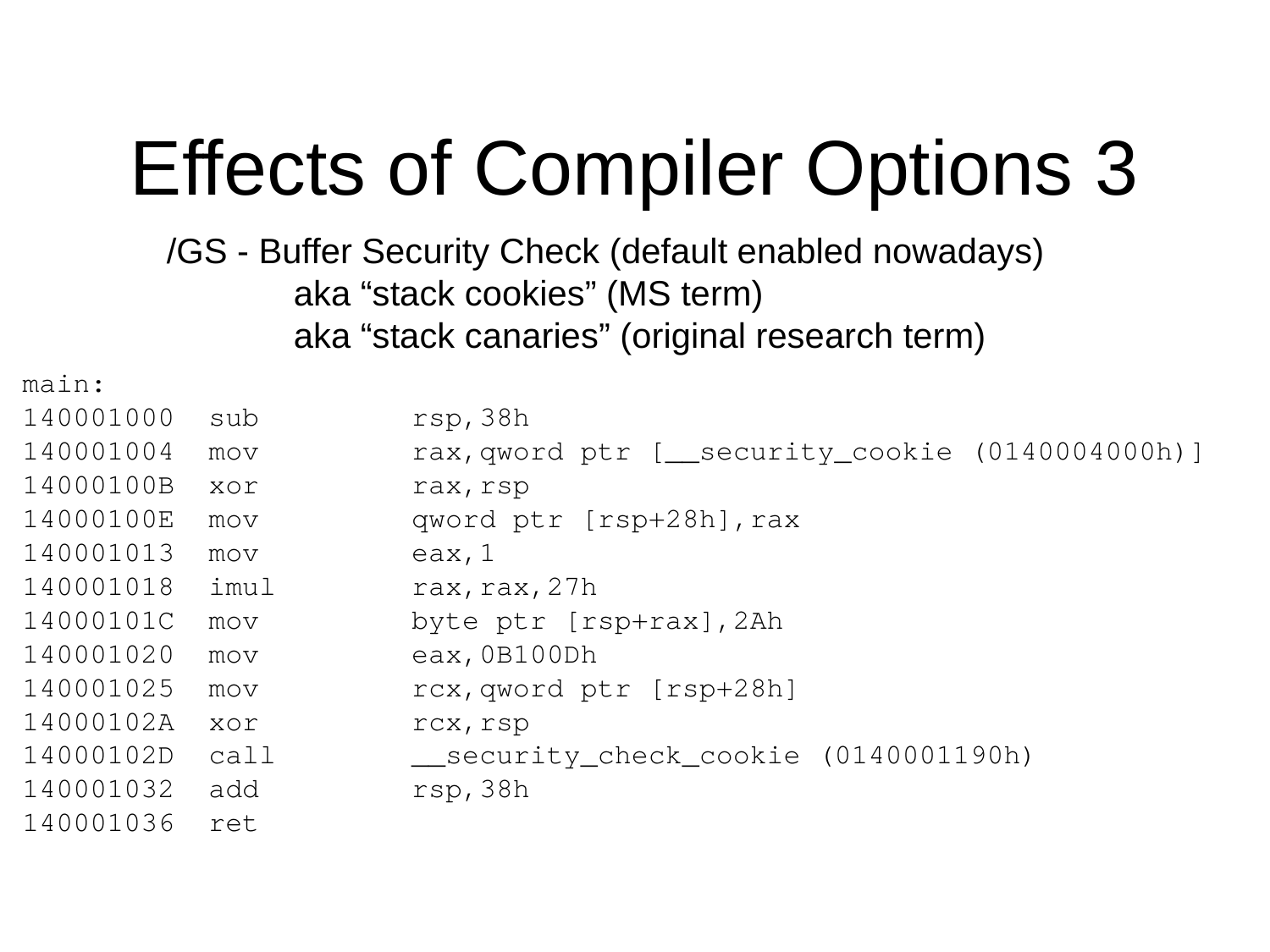

Effects of Compiler Options 3
/GS - Buffer Security Check (default enabled nowadays)
	aka “stack cookies” (MS term)
	aka “stack canaries” (original research term)
main:
140001000  sub         rsp,38h
140001004  mov         rax,qword ptr [__security_cookie (0140004000h)]
14000100B  xor         rax,rsp
14000100E  mov         qword ptr [rsp+28h],rax
140001013  mov         eax,1
140001018  imul        rax,rax,27h
14000101C  mov         byte ptr [rsp+rax],2Ah
140001020  mov         eax,0B100Dh
140001025  mov         rcx,qword ptr [rsp+28h]
14000102A  xor         rcx,rsp
14000102D  call        __security_check_cookie (0140001190h)
140001032  add         rsp,38h
140001036  ret